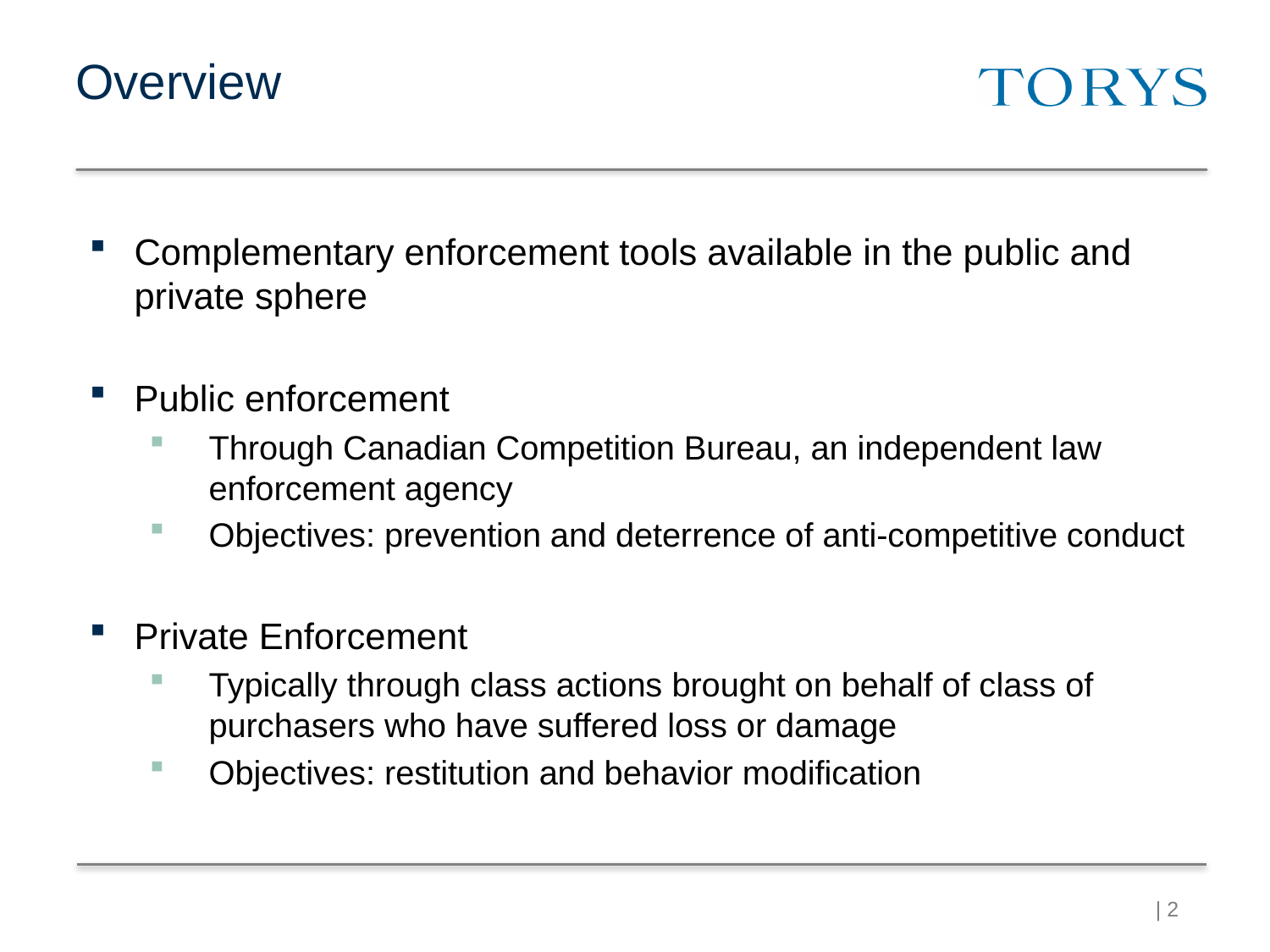

# Overview
Complementary enforcement tools available in the public and private sphere

Public enforcement
Through Canadian Competition Bureau, an independent law enforcement agency
Objectives: prevention and deterrence of anti-competitive conduct

Private Enforcement
Typically through class actions brought on behalf of class of purchasers who have suffered loss or damage
Objectives: restitution and behavior modification

| 2